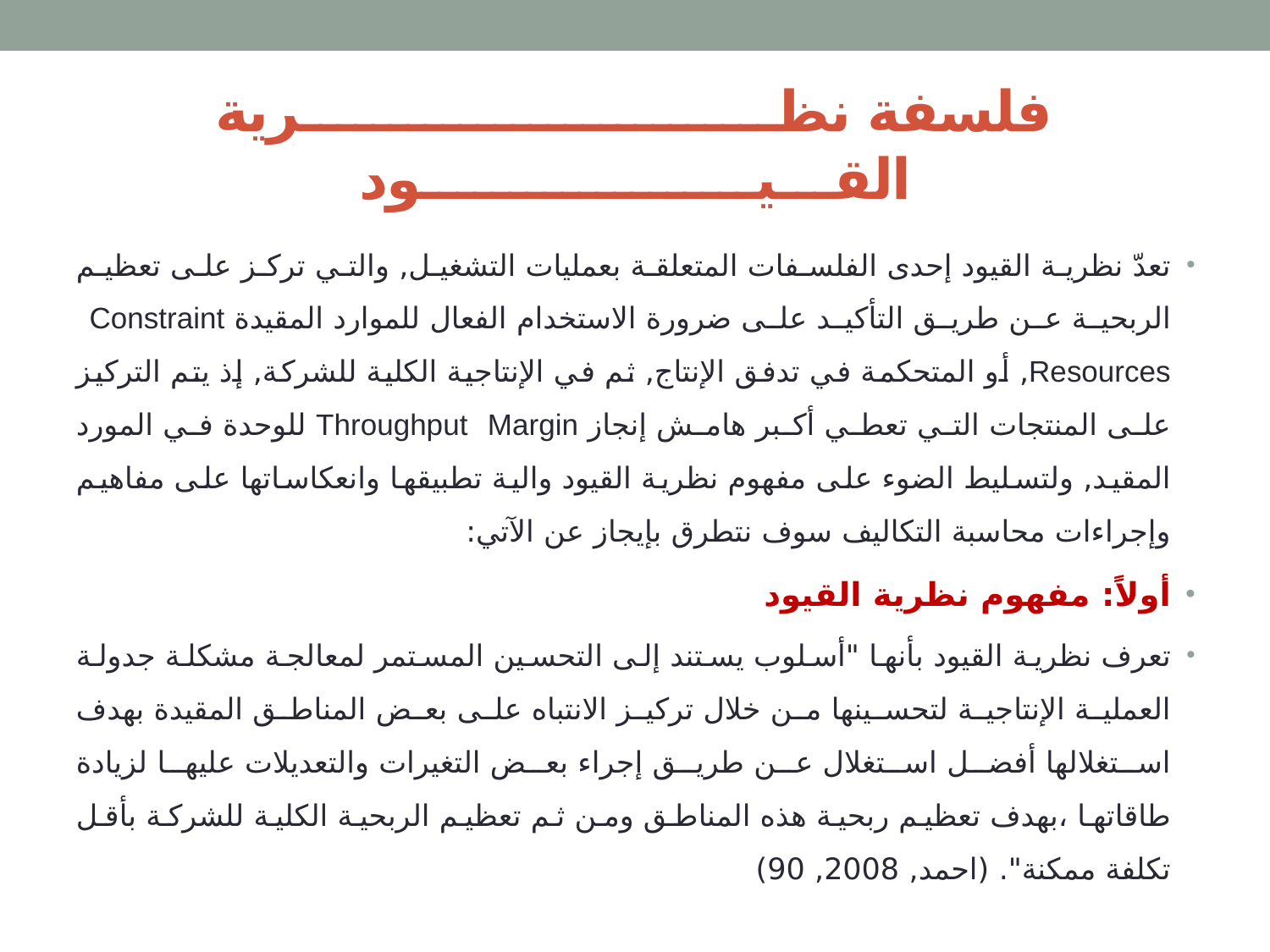

# فلسفة نظـــــــــــــــــــــــــــرية القـــيـــــــــــــــــــود
تعدّ نظرية القيود إحدى الفلسفات المتعلقة بعمليات التشغيل, والتي تركز على تعظيم الربحية عن طريق التأكيد على ضرورة الاستخدام الفعال للموارد المقيدة Constraint Resources, أو المتحكمة في تدفق الإنتاج, ثم في الإنتاجية الكلية للشركة, إذ يتم التركيز على المنتجات التي تعطي أكبر هامش إنجاز Throughput Margin للوحدة في المورد المقيد, ولتسليط الضوء على مفهوم نظرية القيود والية تطبيقها وانعكاساتها على مفاهيم وإجراءات محاسبة التكاليف سوف نتطرق بإيجاز عن الآتي:
أولاً: مفهوم نظرية القيود
تعرف نظرية القيود بأنها "أسلوب يستند إلى التحسين المستمر لمعالجة مشكلة جدولة العملية الإنتاجية لتحسينها من خلال تركيز الانتباه على بعض المناطق المقيدة بهدف استغلالها أفضل استغلال عن طريق إجراء بعض التغيرات والتعديلات عليها لزيادة طاقاتها ،بهدف تعظيم ربحية هذه المناطق ومن ثم تعظيم الربحية الكلية للشركة بأقل تكلفة ممكنة". (احمد, 2008, 90)